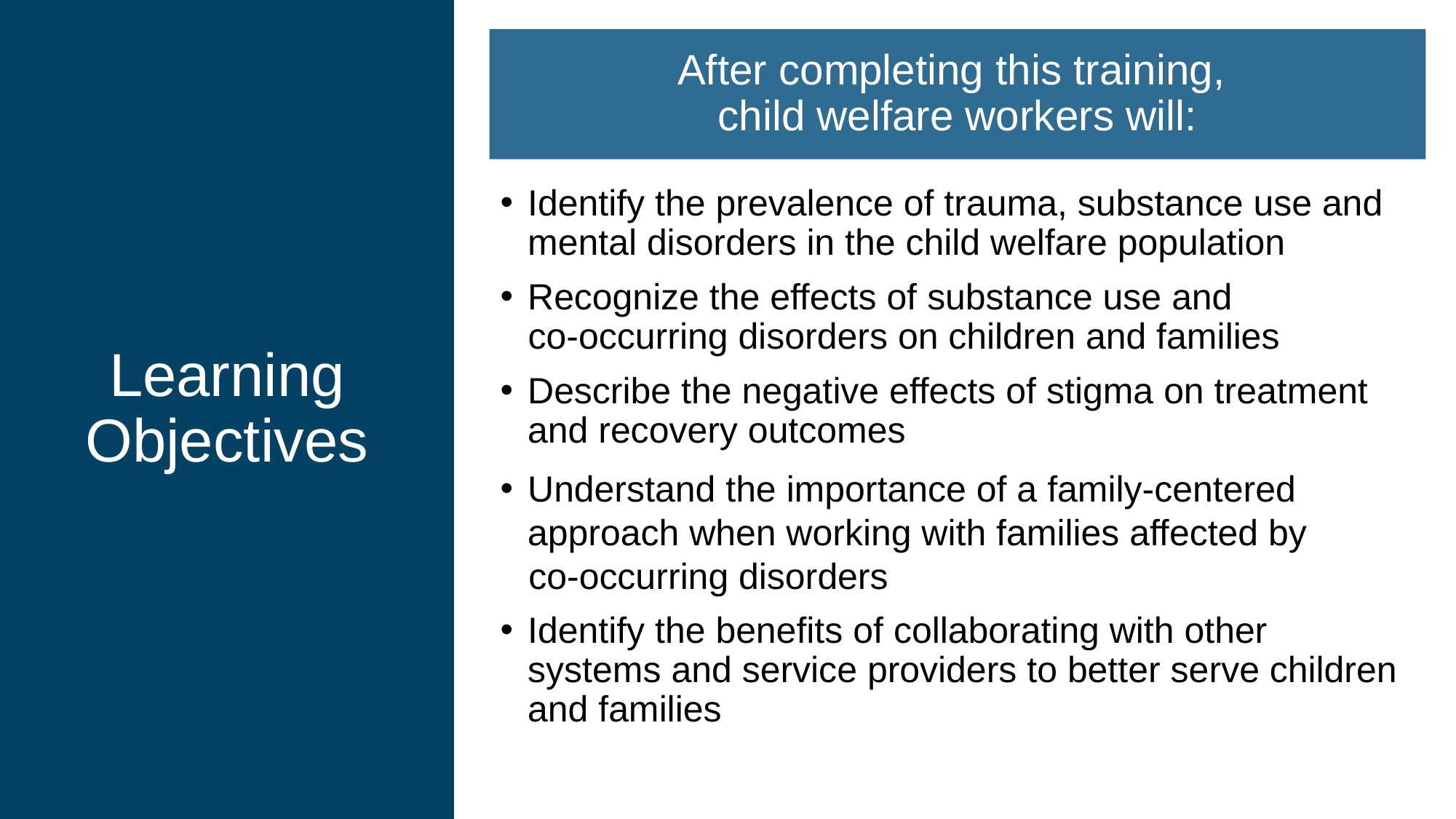

# Learning Objectives
After completing this training,
child welfare workers will:
Identify the prevalence of trauma, substance use and mental disorders in the child welfare population
Recognize the effects of substance use and
	co-occurring disorders on children and families
Describe the negative effects of stigma on treatment and recovery outcomes
Understand the importance of a family-centered approach when working with families affected by
	co-occurring disorders
Identify the benefits of collaborating with other systems and service providers to better serve children and families